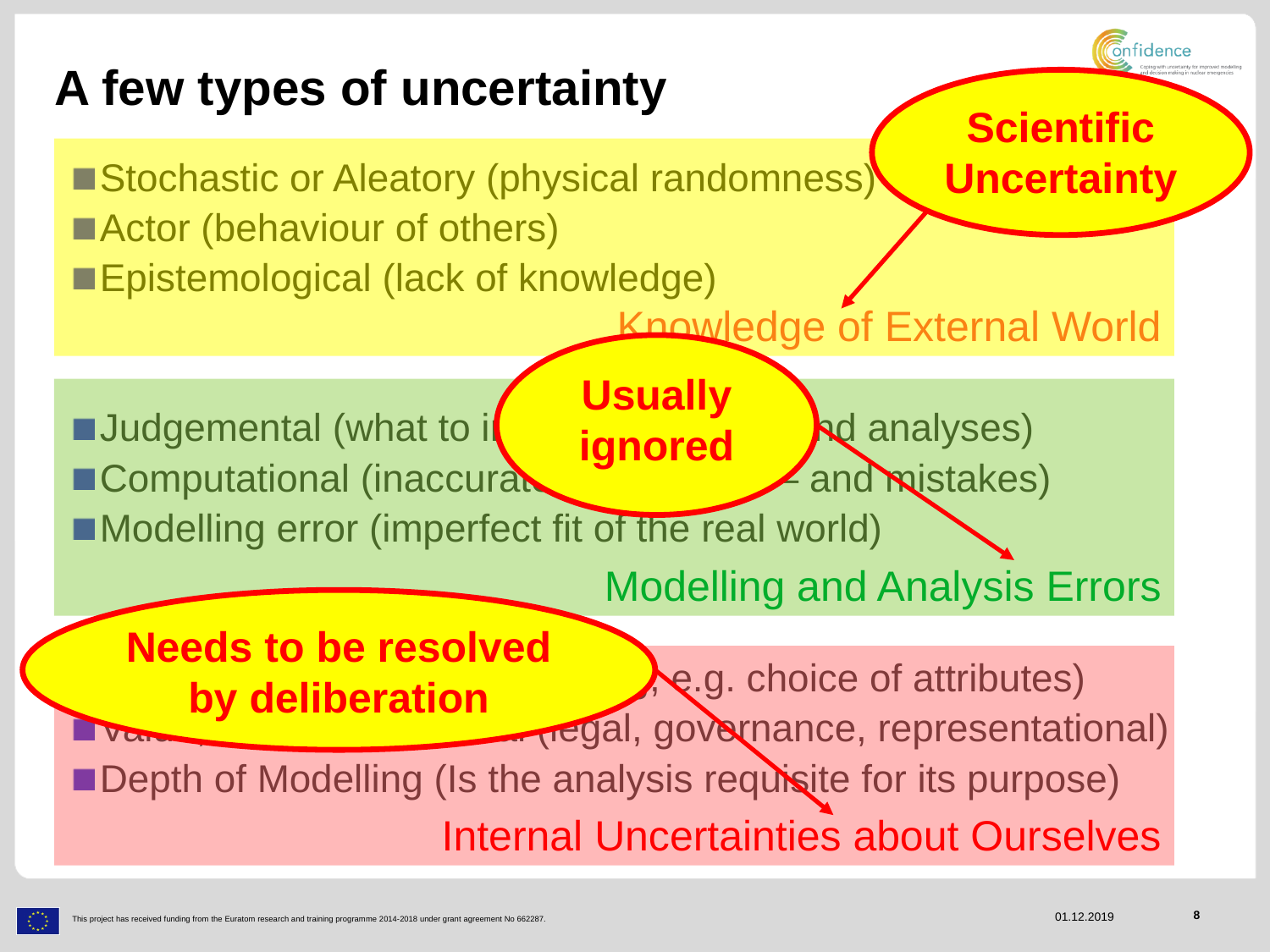

# A few types of uncertainty
Scientific
Uncertainty

Knowledge of External World
Stochastic or Aleatory (physical randomness)
Actor (behaviour of others)
Epistemological (lack of knowledge)

Judgemental (what to include in models and analyses)
Computational (inaccurate calculations – and mistakes)
Modelling error (imperfect fit of the real world)

Ambiguities (ill-defined meaning, e.g. choice of attributes)
Value, Social and Ethical (legal, governance, representational)
Depth of Modelling (Is the analysis requisite for its purpose)
Usually ignored

Modelling and Analysis Errors
Needs to be resolved by deliberation

Internal Uncertainties about Ourselves